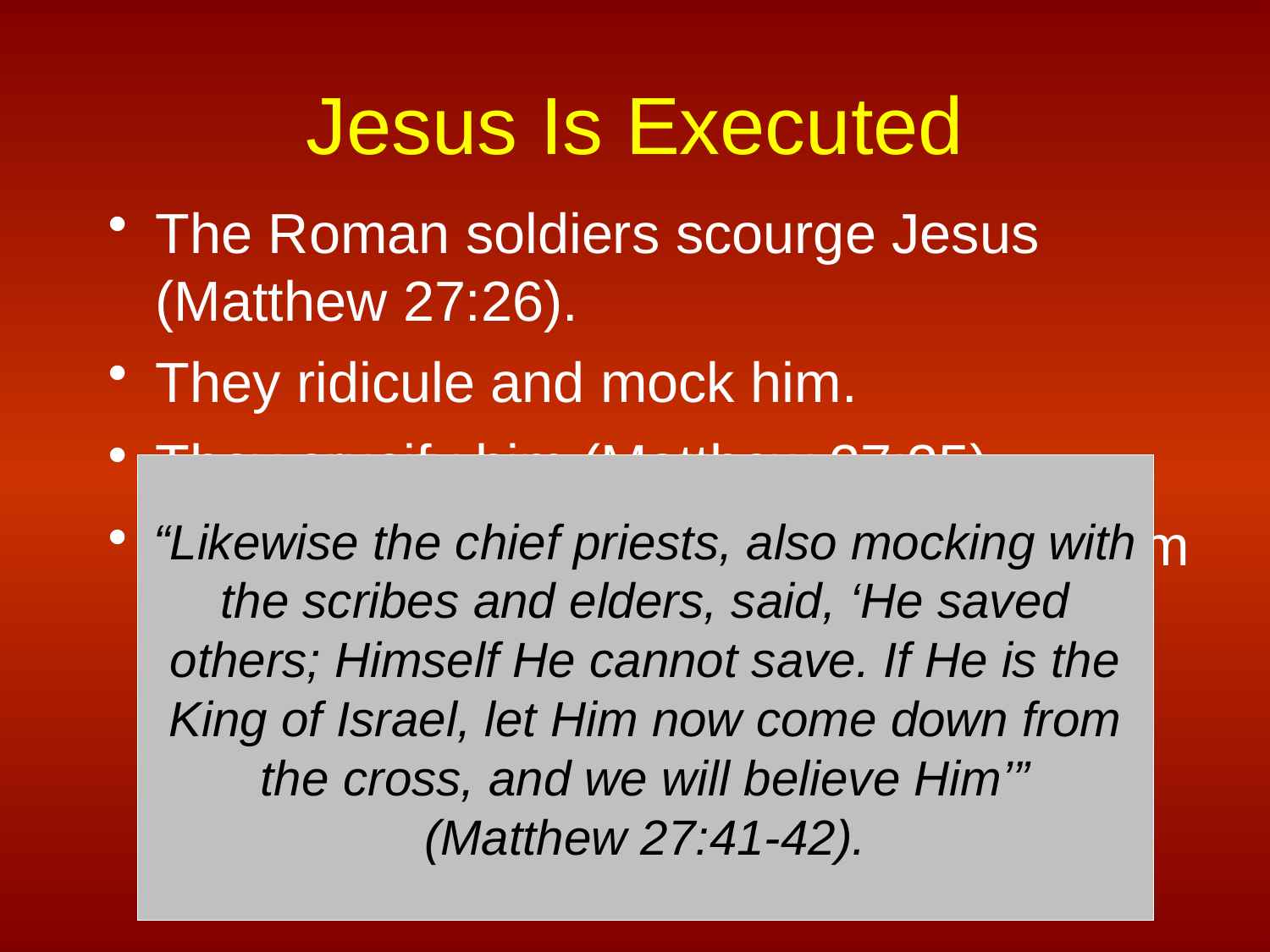

# Jesus Is Executed
The Roman soldiers scourge Jesus (Matthew 27:26).
They ridicule and mock him.
They crucify him (Matthew 27:35).
The Jewish leaders continue to mock him while he is dying.
“Likewise the chief priests, also mocking with the scribes and elders, said, ‘He saved others; Himself He cannot save. If He is the King of Israel, let Him now come down from the cross, and we will believe Him’”
(Matthew 27:41-42).